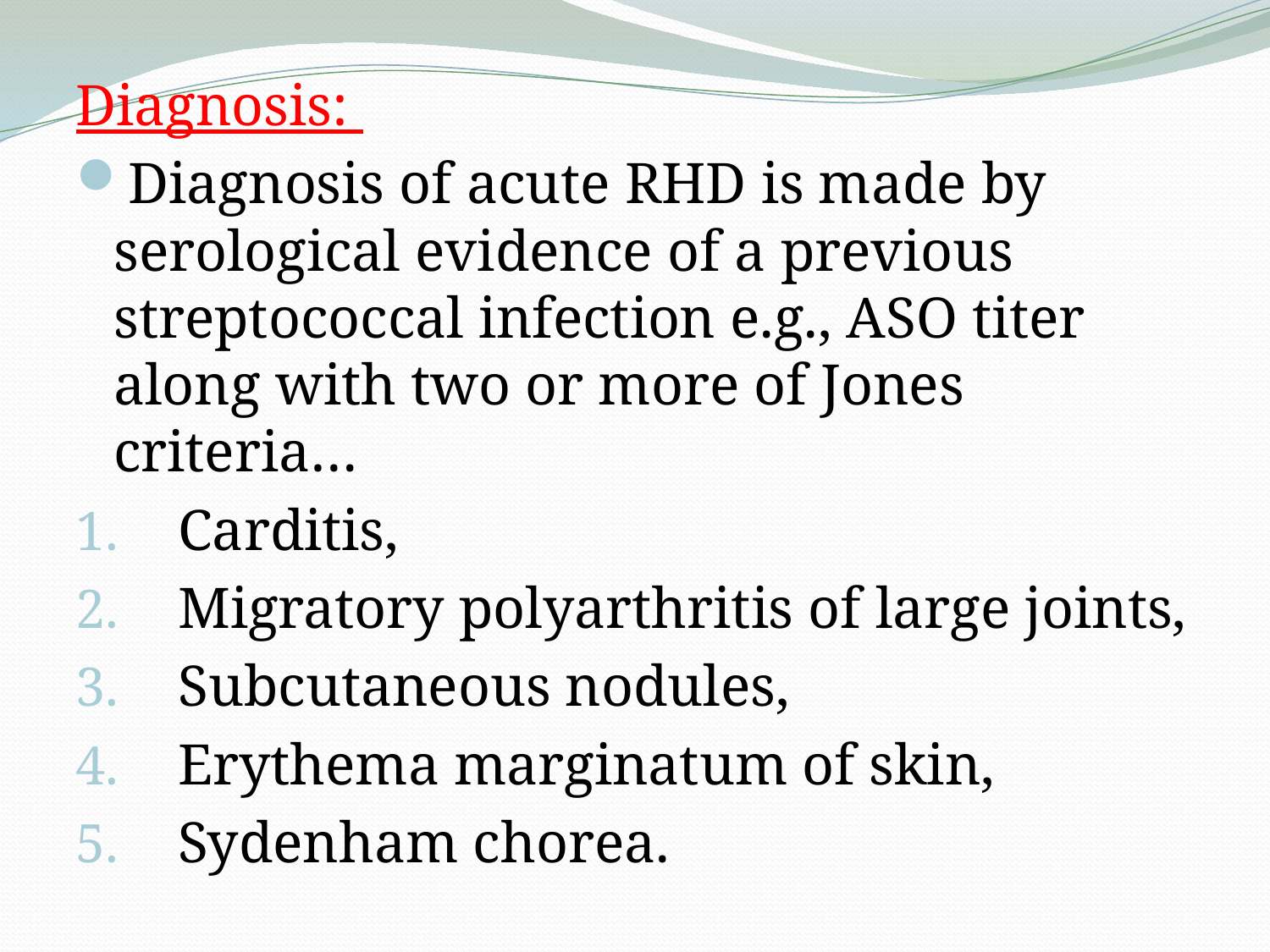

Diagnosis:
Diagnosis of acute RHD is made by serological evidence of a previous streptococcal infection e.g., ASO titer along with two or more of Jones criteria…
Carditis,
Migratory polyarthritis of large joints,
Subcutaneous nodules,
Erythema marginatum of skin,
Sydenham chorea.